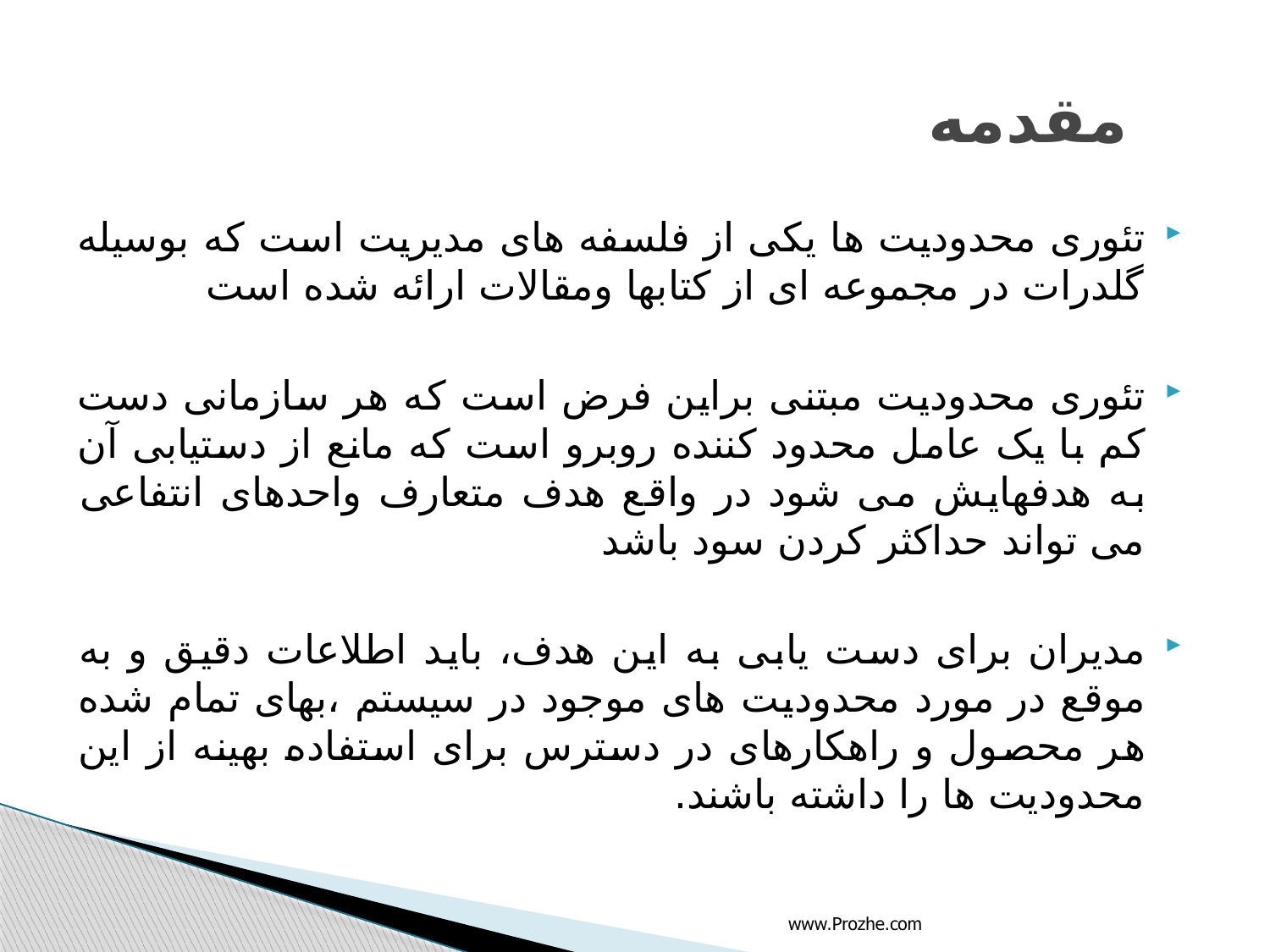

# مقدمه
تئوری محدودیت ها یکی از فلسفه های مدیریت است که بوسیله گلدرات در مجموعه ای از کتابها ومقالات ارائه شده است

تئوری محدودیت مبتنی براین فرض است که هر سازمانی دست کم با یک عامل محدود کننده روبرو است که مانع از دستیابی آن به هدفهایش می شود در واقع هدف متعارف واحدهای انتفاعی می تواند حداکثر کردن سود باشد

مدیران برای دست یابی به این هدف، باید اطلاعات دقیق و به موقع در مورد محدودیت های موجود در سیستم ،بهای تمام شده هر محصول و راهکارهای در دسترس برای استفاده بهینه از این محدودیت ها را داشته باشند.

www.Prozhe.com